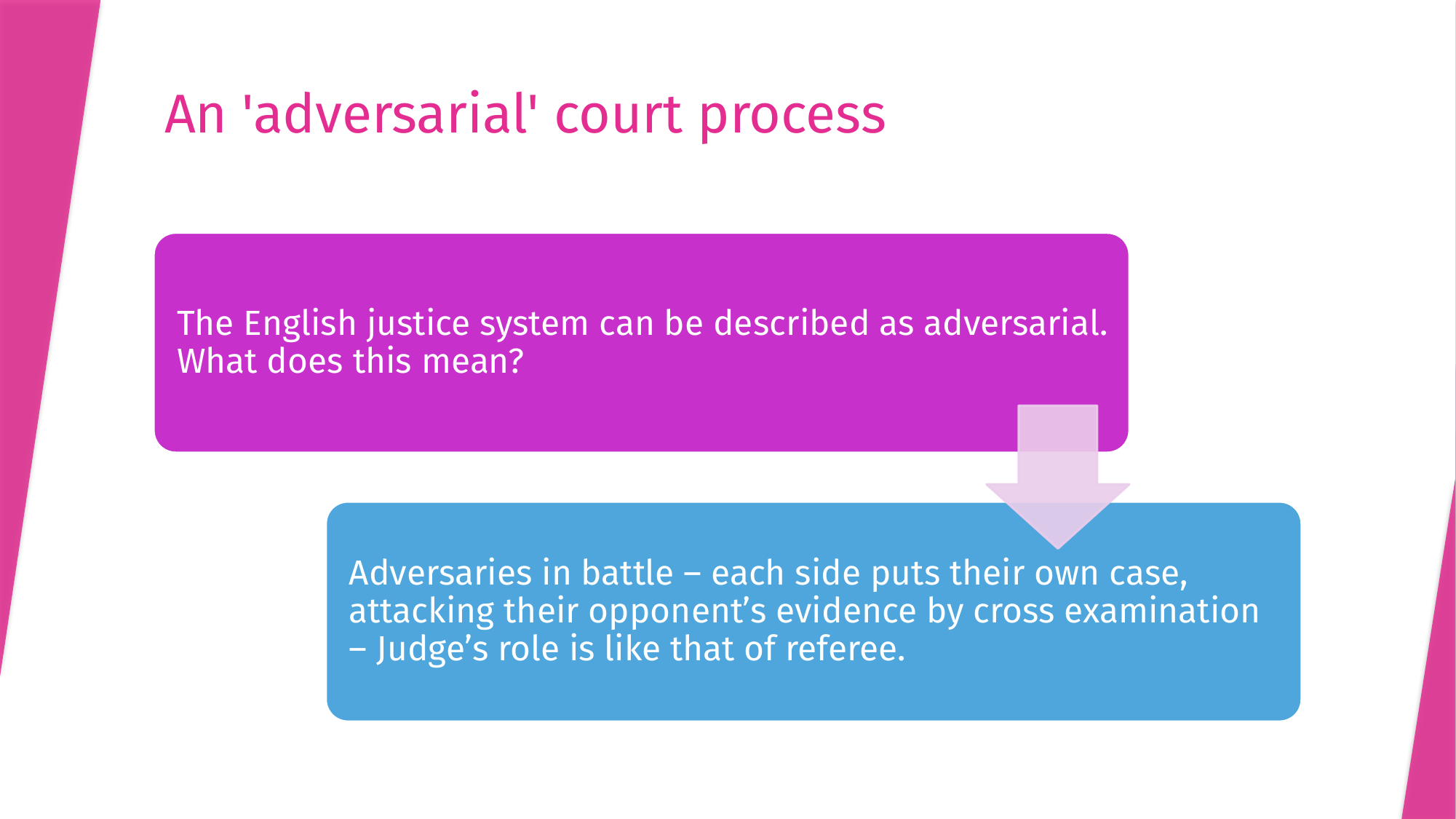

# An 'adversarial' court process
The English justice system can be described as adversarial. What does this mean?
Adversaries in battle – each side puts their own case, attacking their opponent’s evidence by cross examination – Judge’s role is like that of referee.